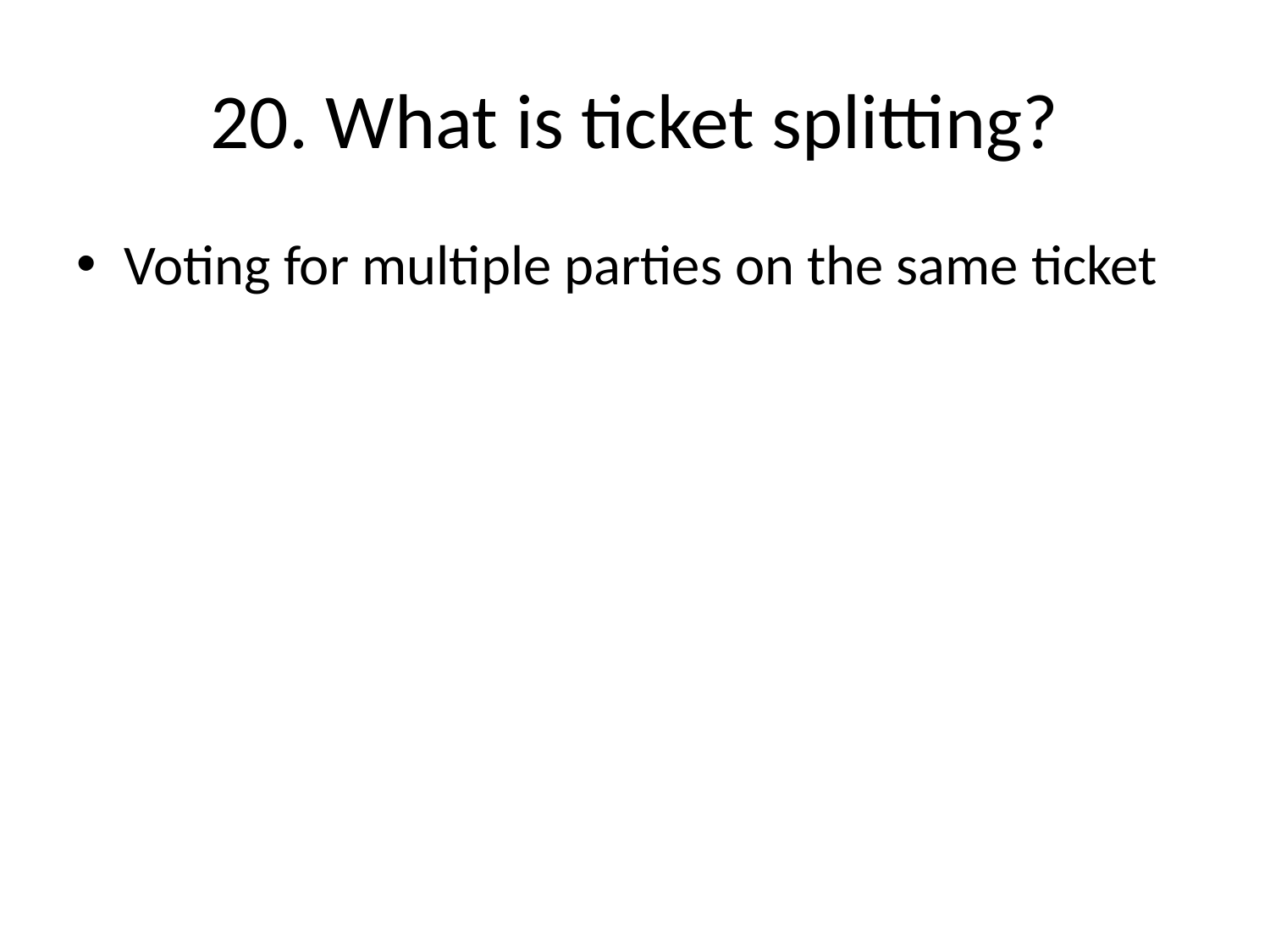

# 20. What is ticket splitting?
Voting for multiple parties on the same ticket